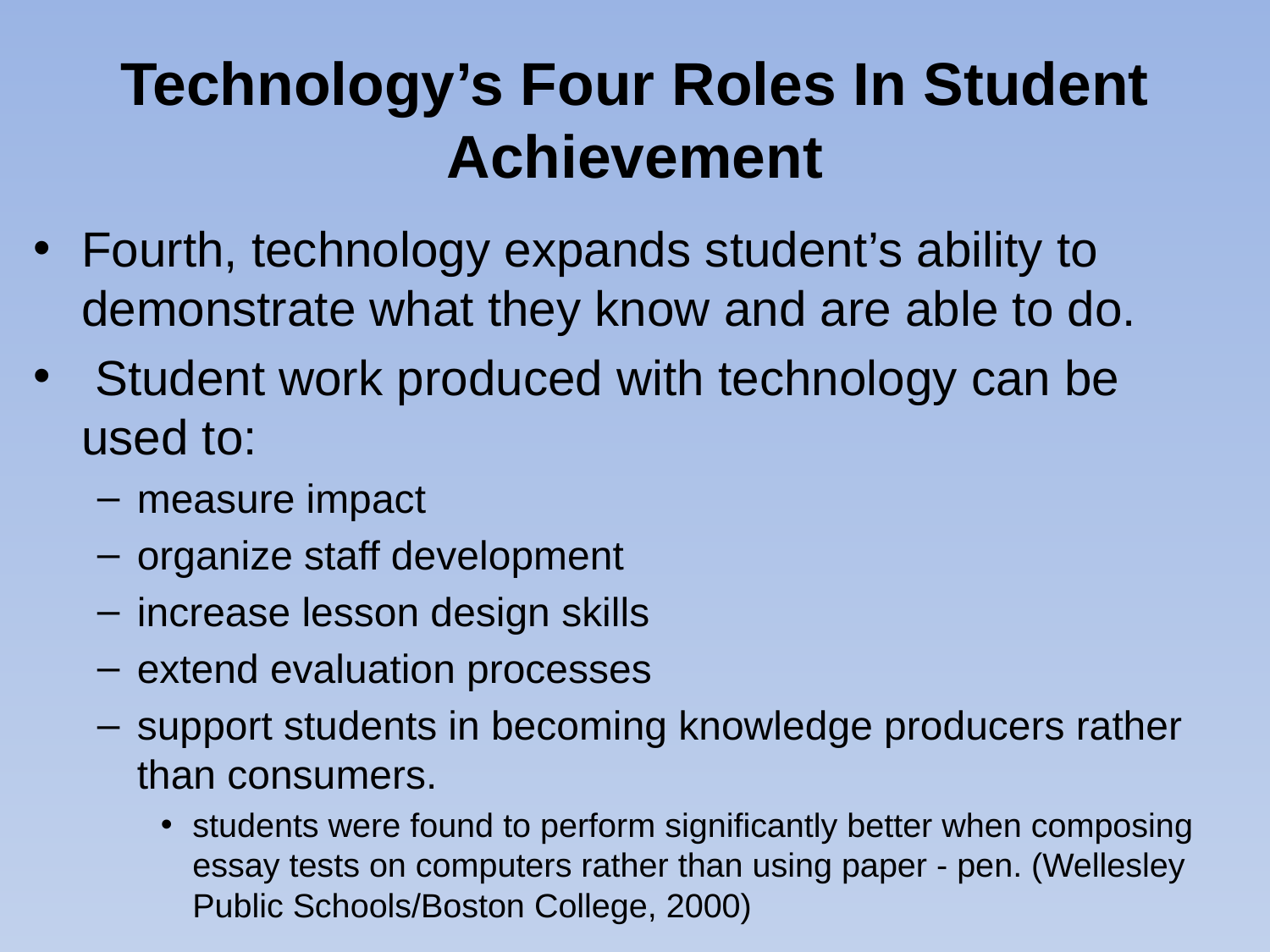

# Technology’s Four Roles In Student Achievement
Fourth, technology expands student’s ability to demonstrate what they know and are able to do.
 Student work produced with technology can be used to:
measure impact
organize staff development
increase lesson design skills
extend evaluation processes
support students in becoming knowledge producers rather than consumers.
students were found to perform significantly better when composing essay tests on computers rather than using paper - pen. (Wellesley Public Schools/Boston College, 2000)